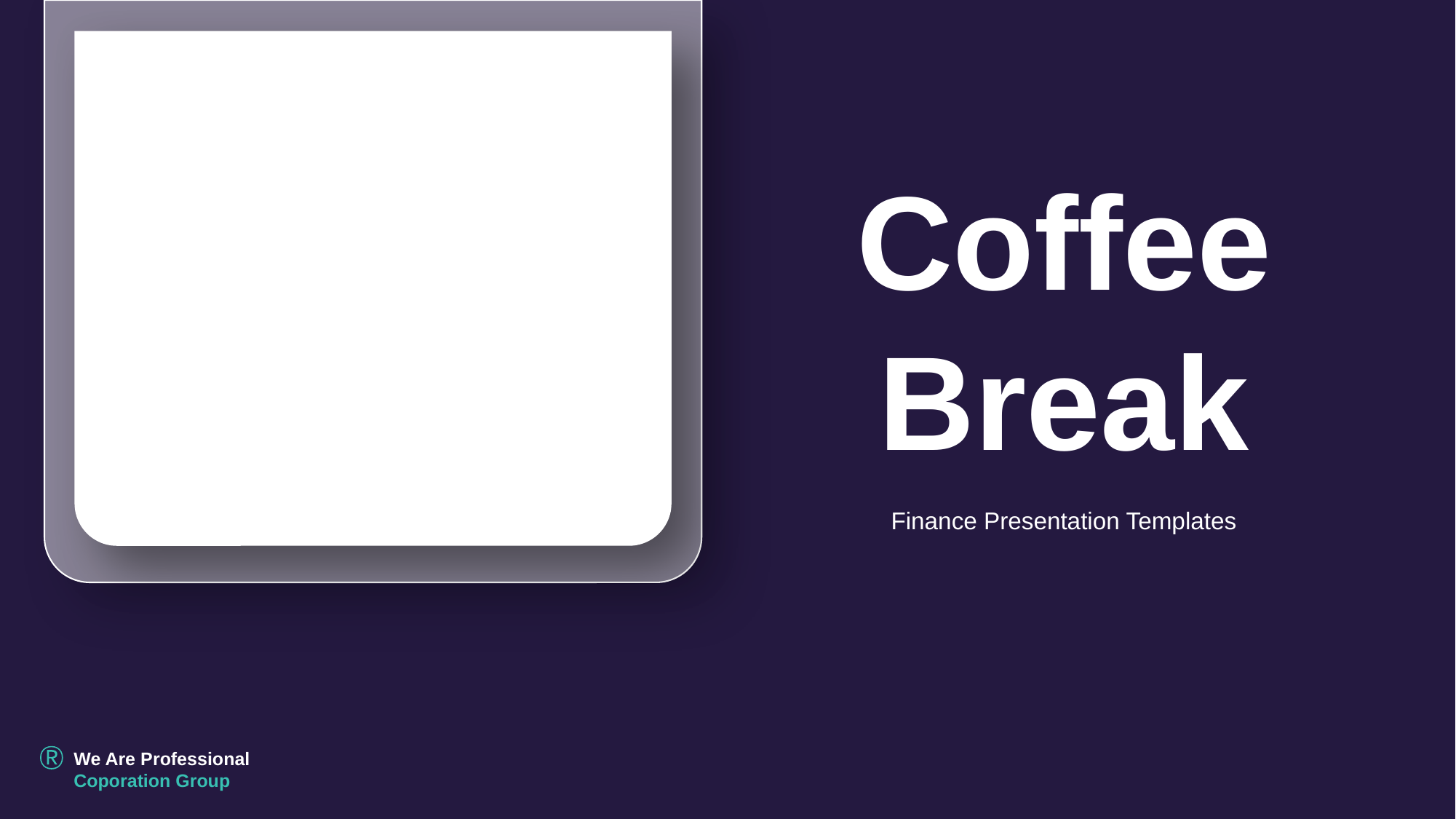

Coffee Break
Finance Presentation Templates
We Are Professional Coporation Group